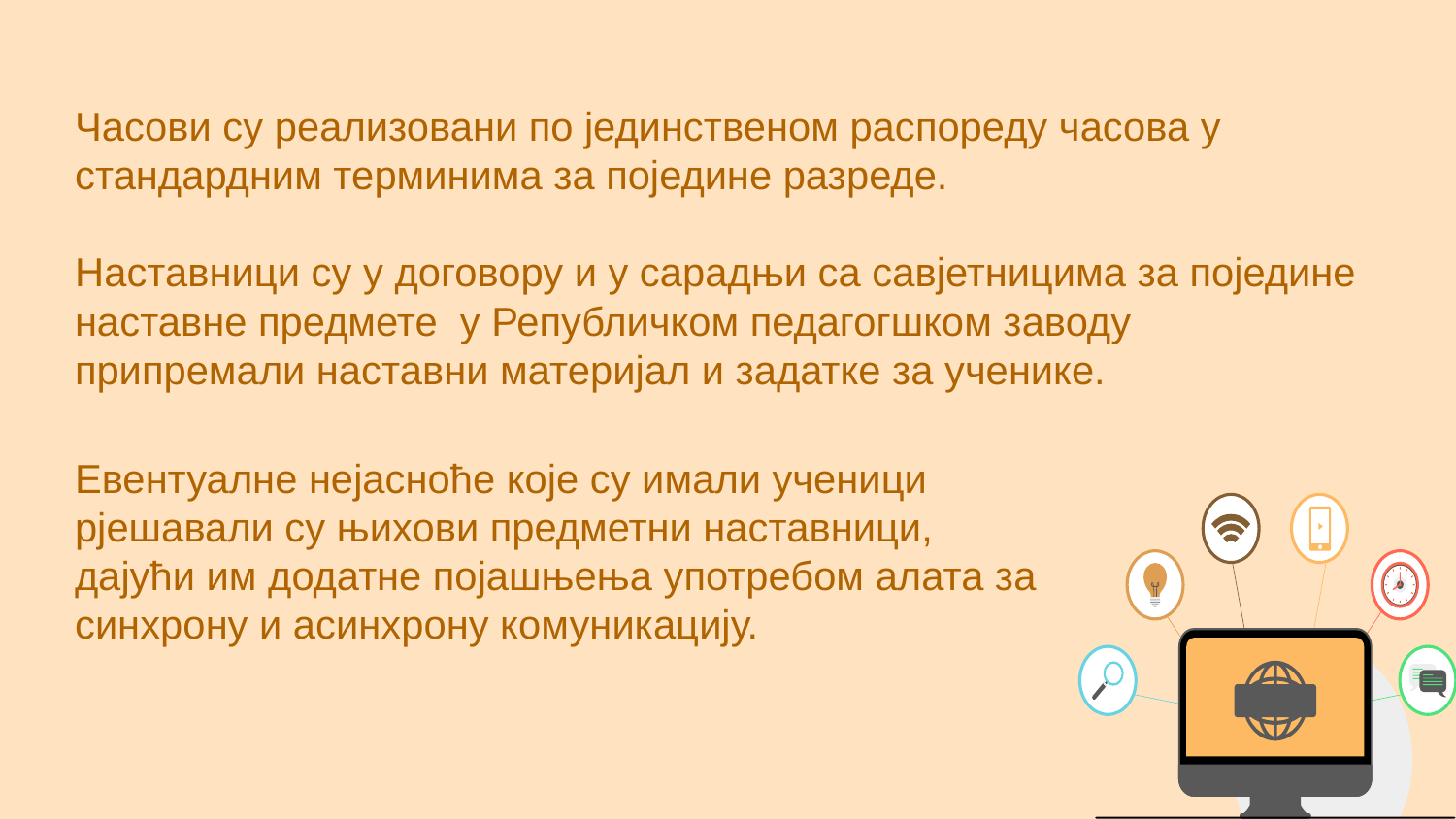

Часови су реализовани по јединственом распореду часова у стандардним терминима за поједине разреде.
Наставници су у договору и у сарадњи са савјетницима за поједине наставне предмете  у Републичком педагогшком заводу припремали наставни материјал и задатке за ученике.
Евентуалне нејасноће које су имали ученици рјешавали су њихови предметни наставници, дајући им додатне појашњења употребом алата за синхрону и асинхрону комуникацију.